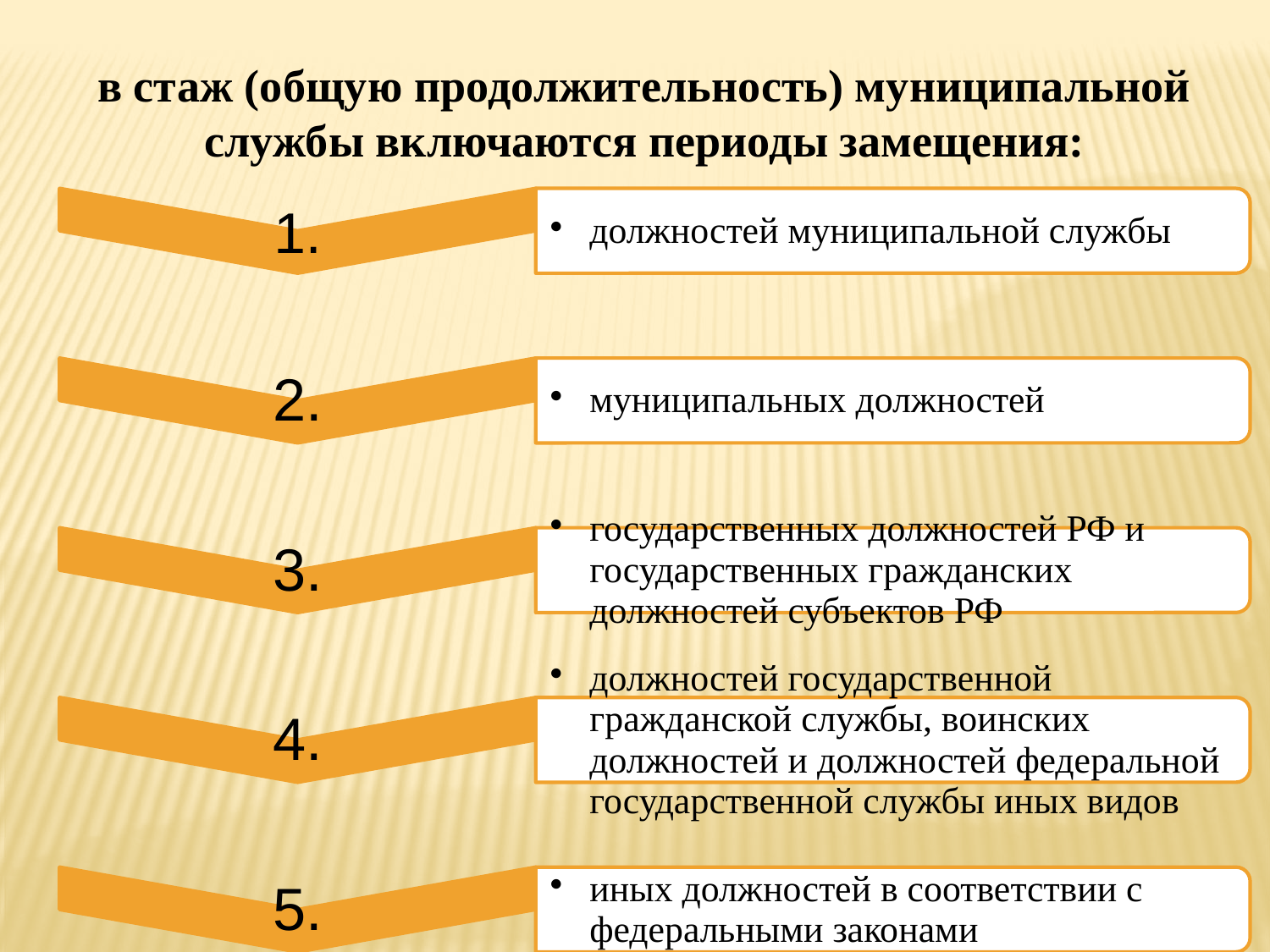

в стаж (общую продолжительность) муниципальной службы включаются периоды замещения:
1.
должностей муниципальной службы
2.
муниципальных должностей
3.
государственных должностей РФ и государственных гражданских должностей субъектов РФ
4.
5.
должностей государственной гражданской службы, воинских должностей и должностей федеральной государственной службы иных видов
иных должностей в соответствии с федеральными законами